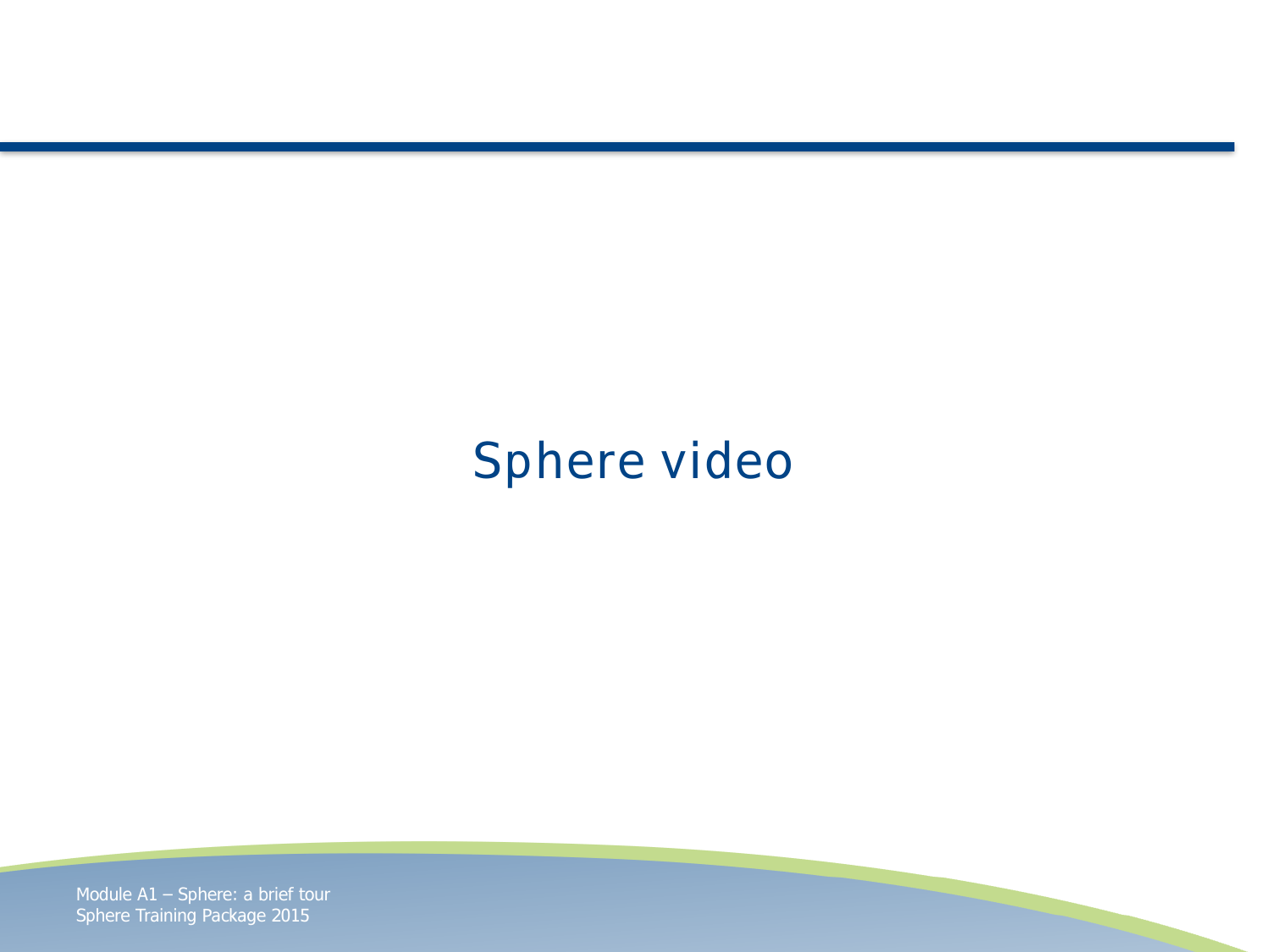

#

Sphere video
Module A1 – Sphere: a brief tour
Sphere Training Package 2015